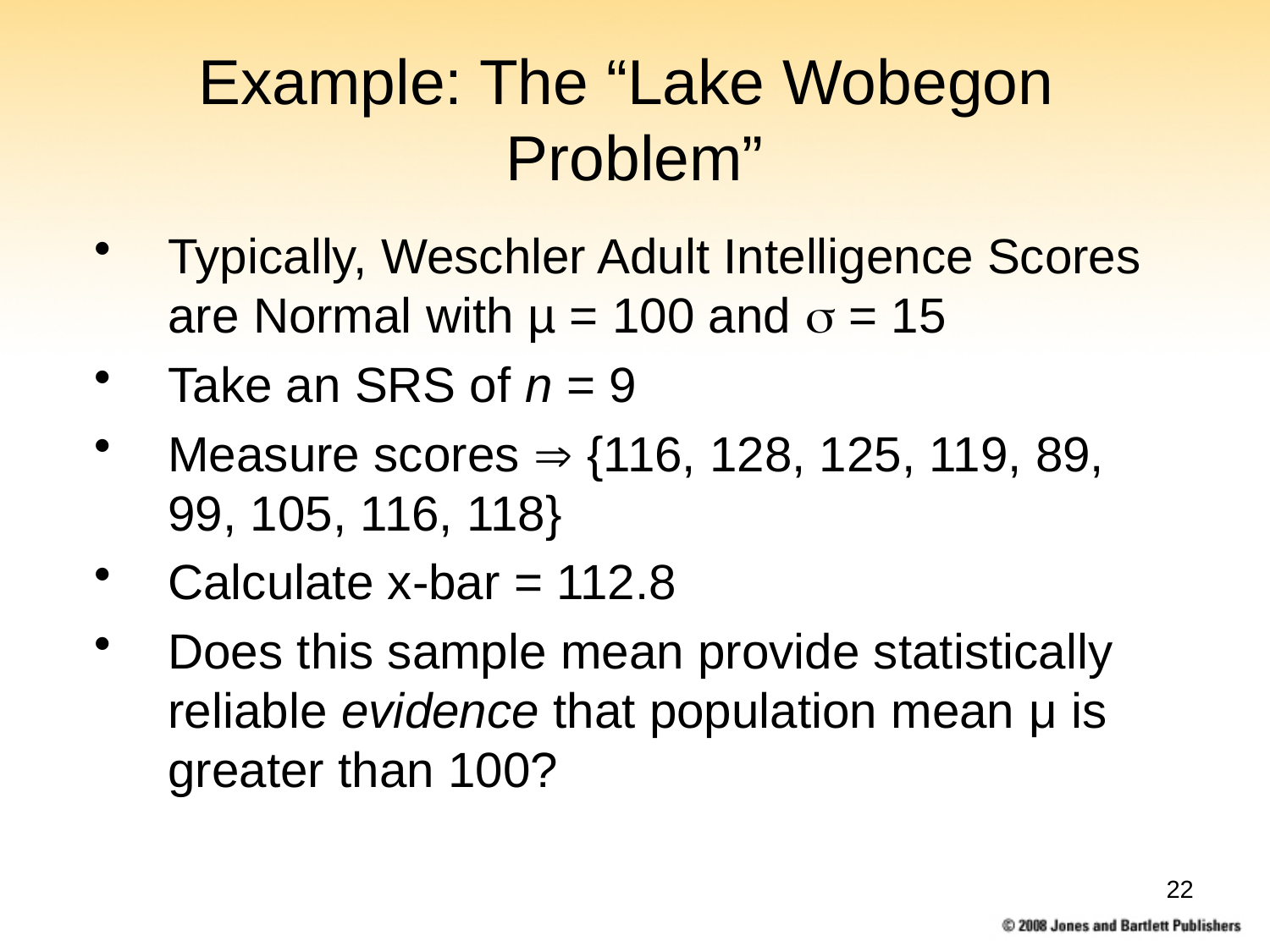

# Example: The “Lake Wobegon Problem”
Typically, Weschler Adult Intelligence Scores are Normal with µ = 100 and σ = 15
Take an SRS of n = 9
Measure scores ⇒ {116, 128, 125, 119, 89, 99, 105, 116, 118}
Calculate x-bar = 112.8
Does this sample mean provide statistically reliable evidence that population mean μ is greater than 100?

22